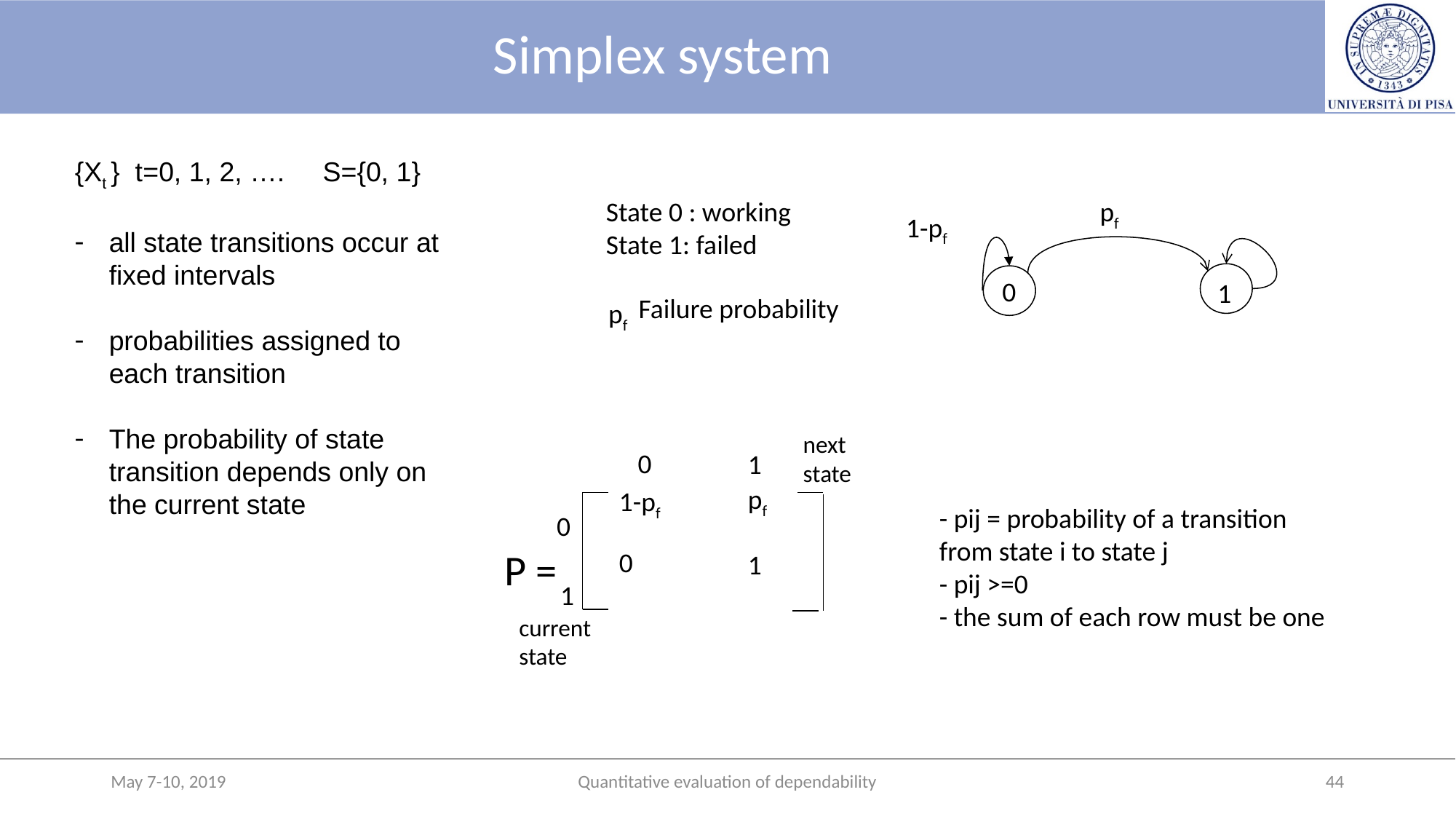

# Simplex system
{Xt }  t=0, 1, 2, ….     S={0, 1}

all state transitions occur at fixed intervals

probabilities assigned to each transition
The probability of state transition depends only on the current state
pf
1-pf

0
1
State 0 : working
State 1: failed
Failure probability
pf
next
state
0
1
pf
1-pf
- pij = probability of a transition from state i to state j
- pij >=0
- the sum of each row must be one
0
P =
0
1
1
current
state
May 7-10, 2019
Quantitative evaluation of dependability
44